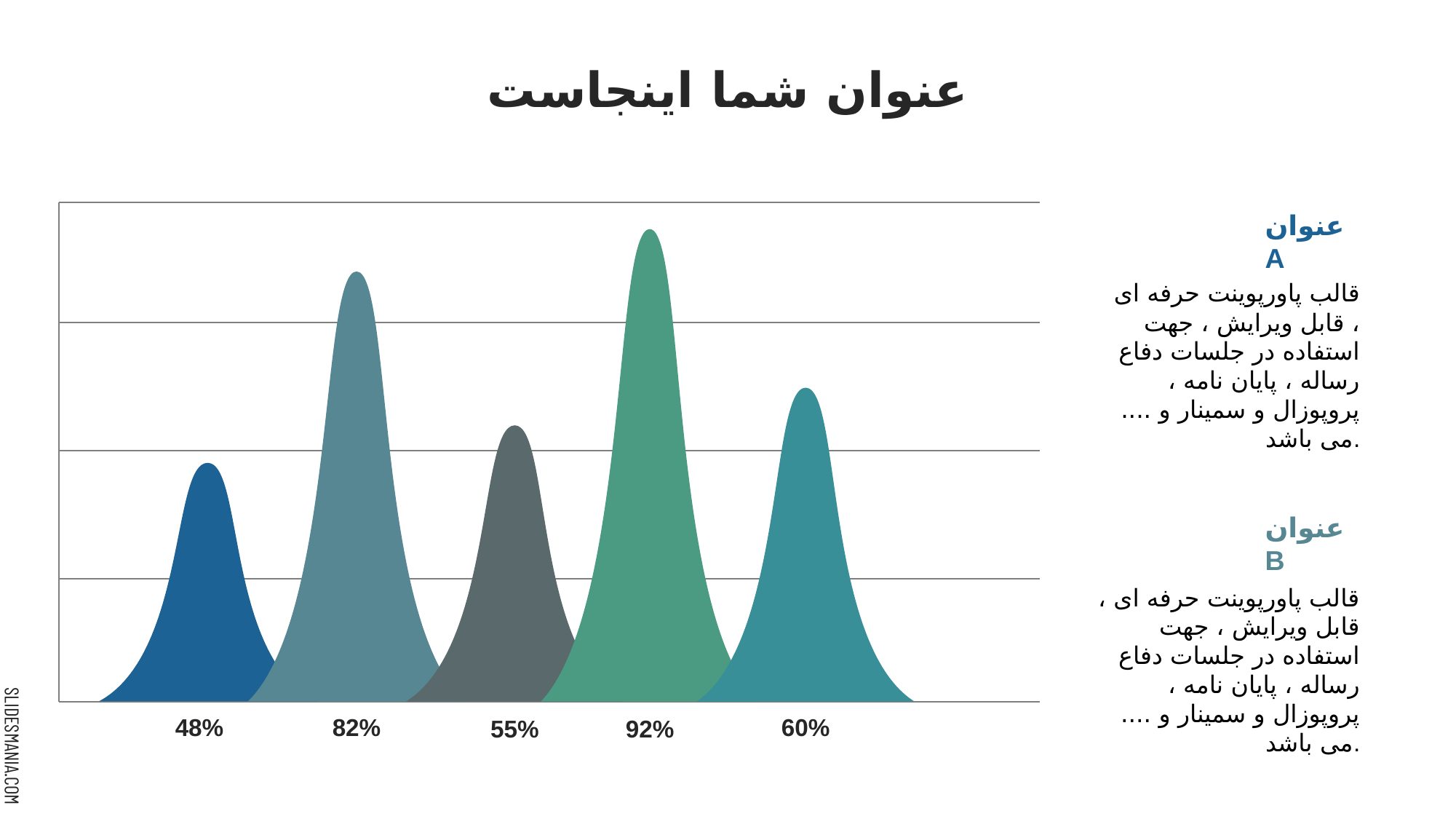

عنوان شما اینجاست

60%
48%
82%
55%
92%
عنوان A
قالب پاورپوينت حرفه ای ، قابل ویرایش ، جهت استفاده در جلسات دفاع رساله ، پایان نامه ، پروپوزال و سمینار و .... می باشد.
عنوان B
قالب پاورپوينت حرفه ای ، قابل ویرایش ، جهت استفاده در جلسات دفاع رساله ، پایان نامه ، پروپوزال و سمینار و .... می باشد.